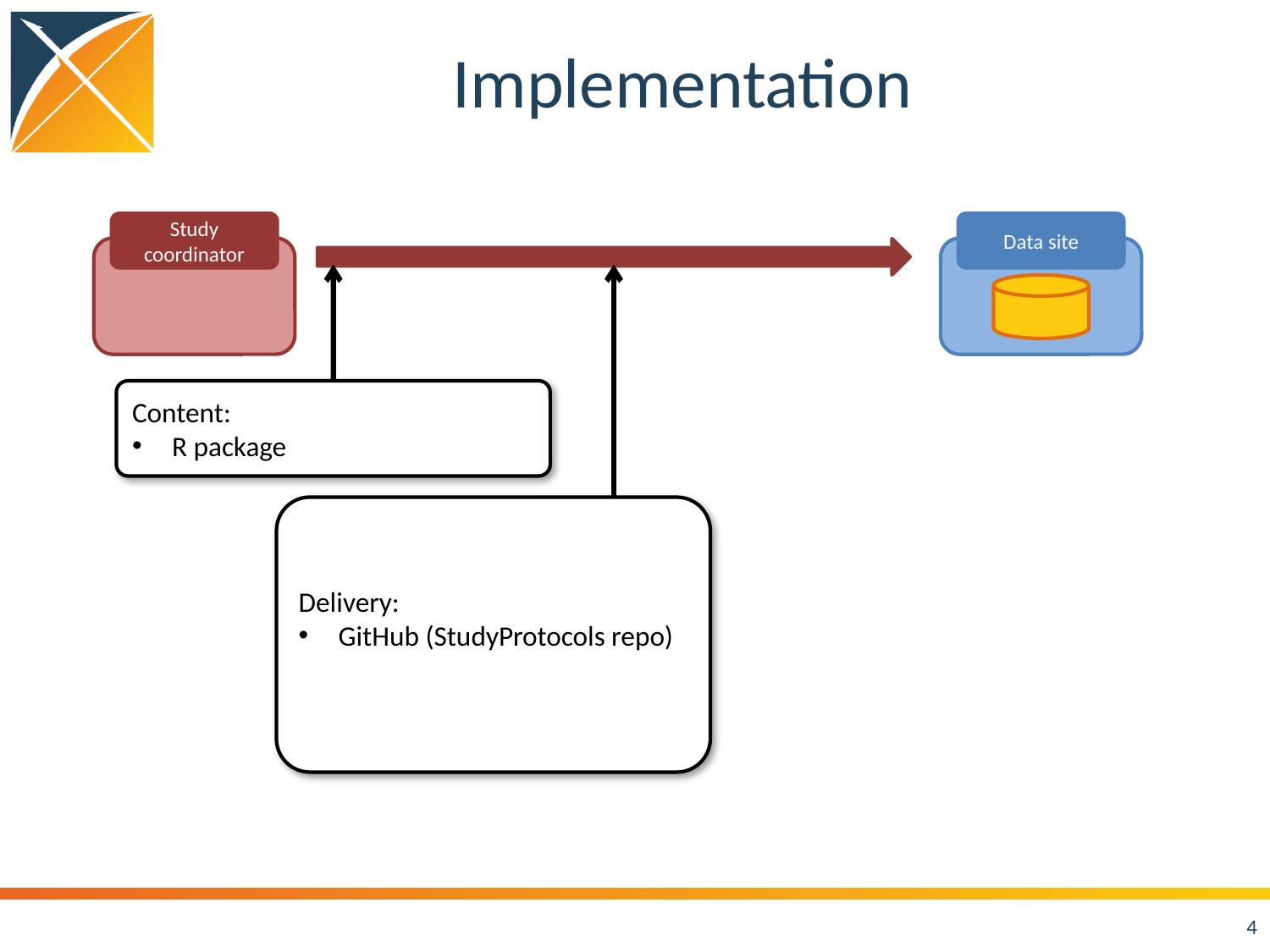

# Implementation
Study coordinator

Data site

Content:
R package
Delivery:
GitHub (StudyProtocols repo)

4